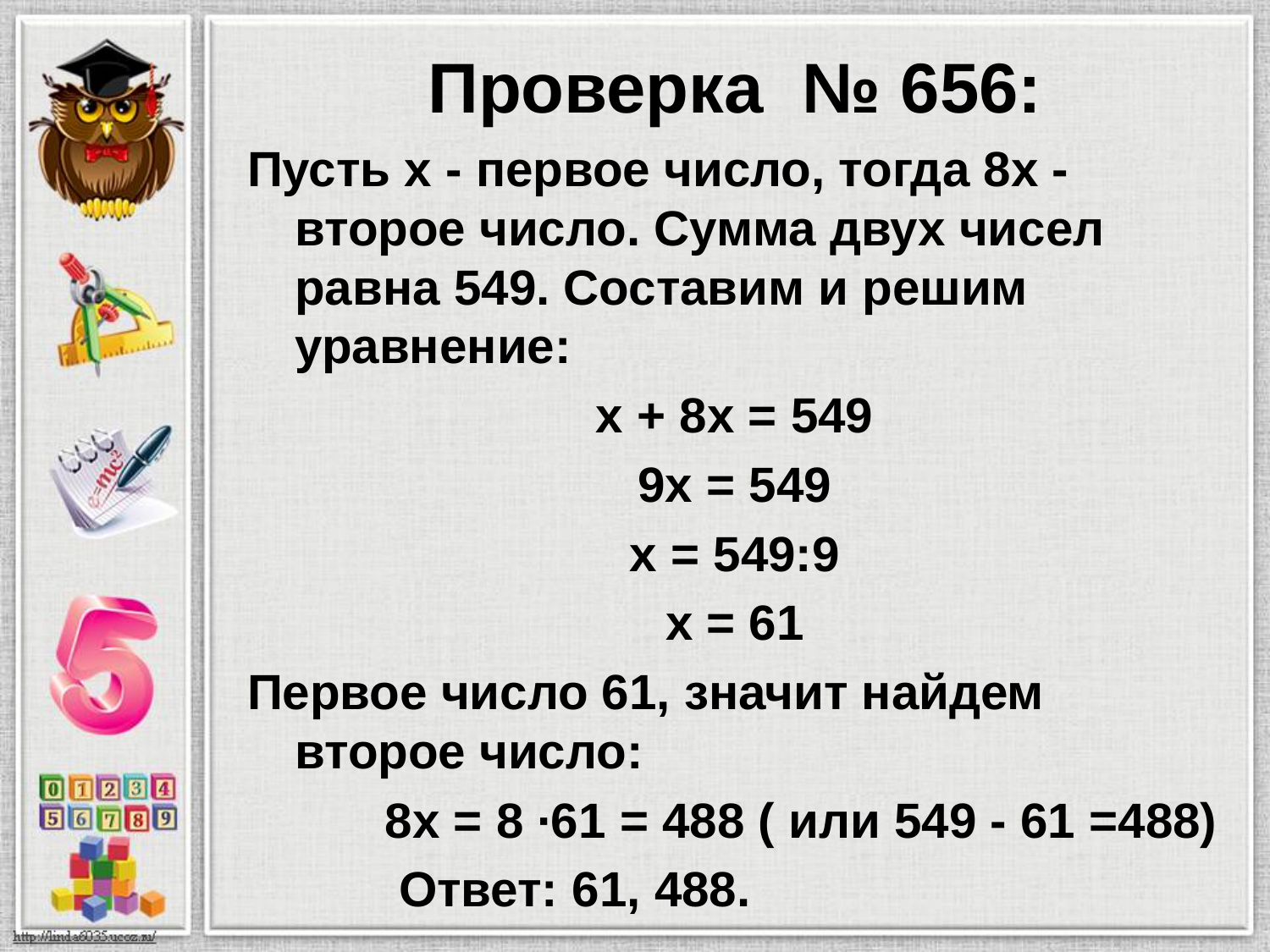

Проверка  № 656:
Пусть х - первое число, тогда 8х - второе число. Сумма двух чисел равна 549. Составим и решим уравнение:
х + 8х = 549
9х = 549
х = 549:9
х = 61
Первое число 61, значит найдем  второе число:
          8х = 8 ∙61 = 488 ( или 549 - 61 =488)
           Ответ: 61, 488.